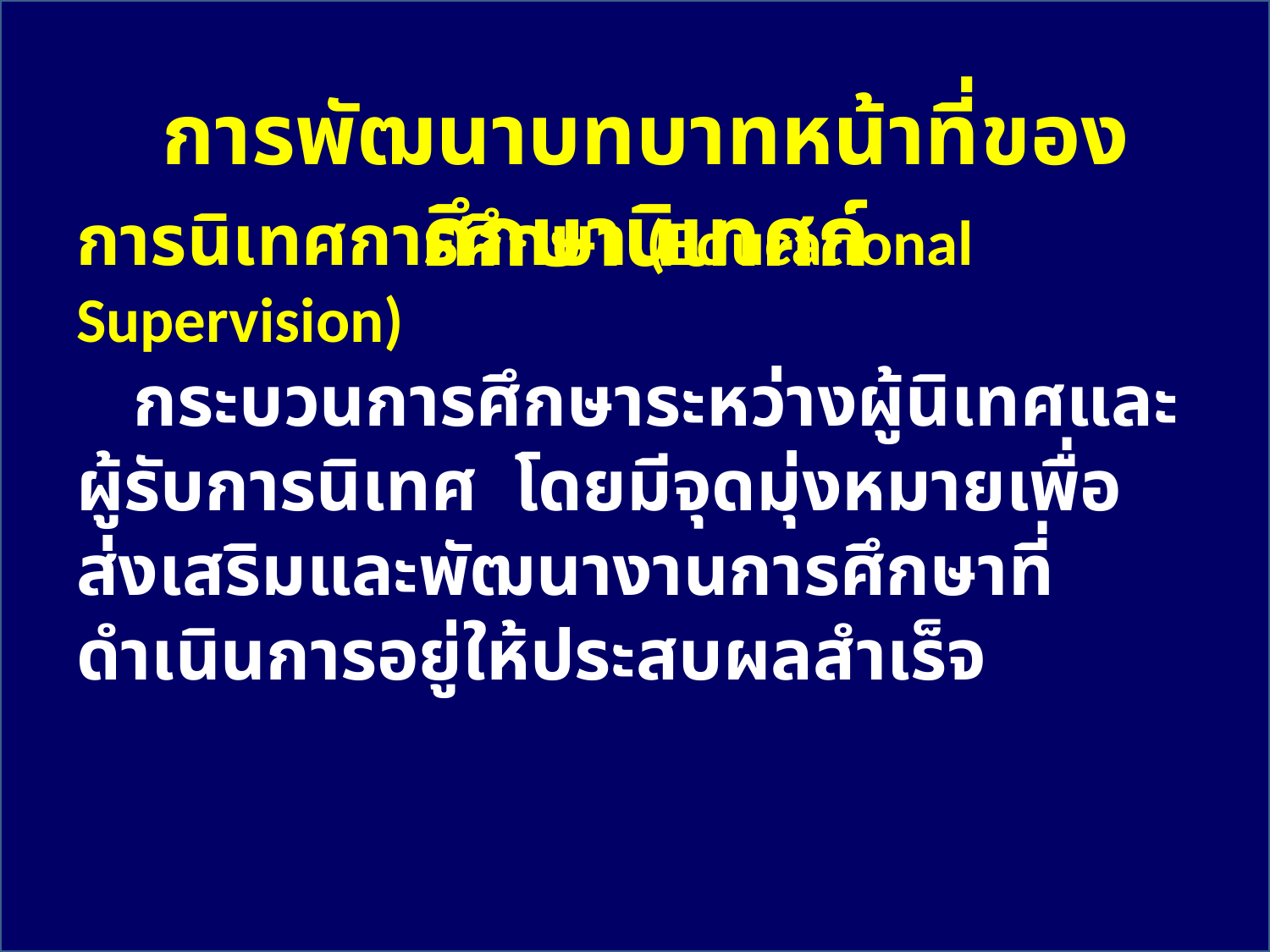

การพัฒนาบทบาทหน้าที่ของศึกษานิเทศก์
การนิเทศการศึกษา (Educational Supervision)
    กระบวนการศึกษาระหว่างผู้นิเทศและผู้รับการนิเทศ  โดยมีจุดมุ่งหมายเพื่อส่งเสริมและพัฒนางานการศึกษาที่ดำเนินการอยู่ให้ประสบผลสำเร็จ